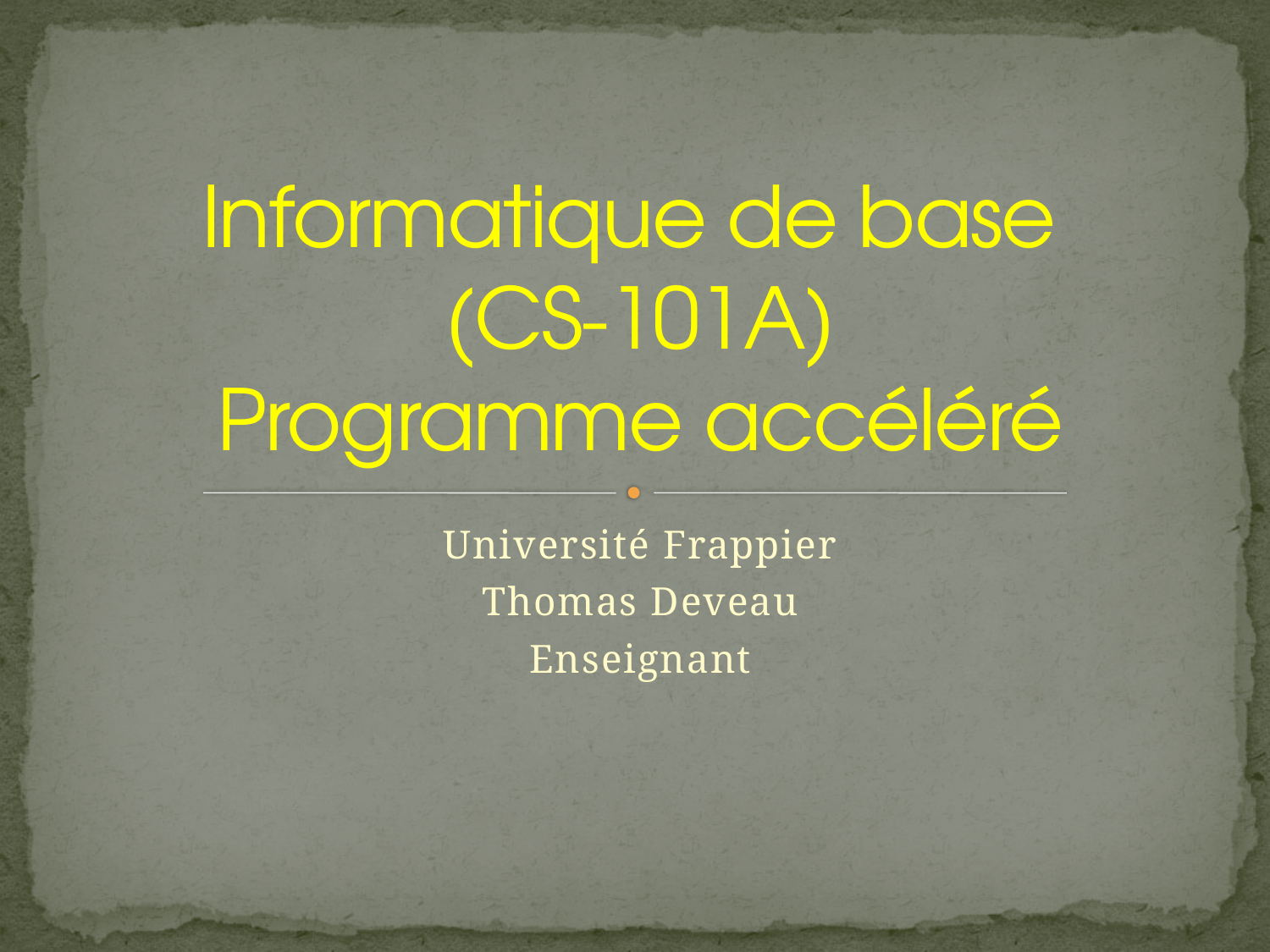

# Informatique de base (CS-101A) Programme accéléré
Université Frappier
Thomas Deveau
Enseignant